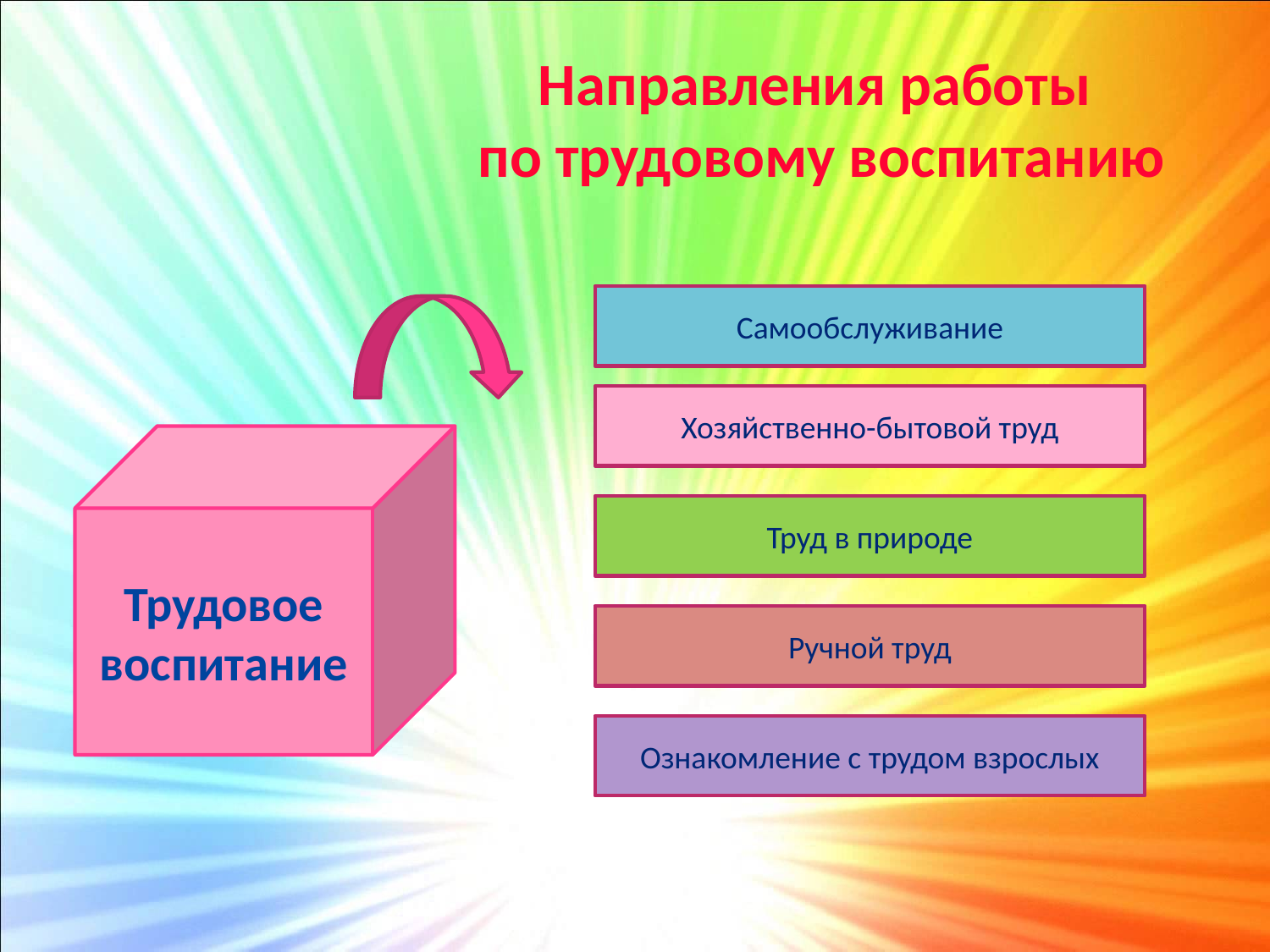

# Направления работы по трудовому воспитанию
Самообслуживание

Хозяйственно-бытовой труд
Трудовое воспитание
Труд в природе
Ручной труд
Ознакомление с трудом взрослых